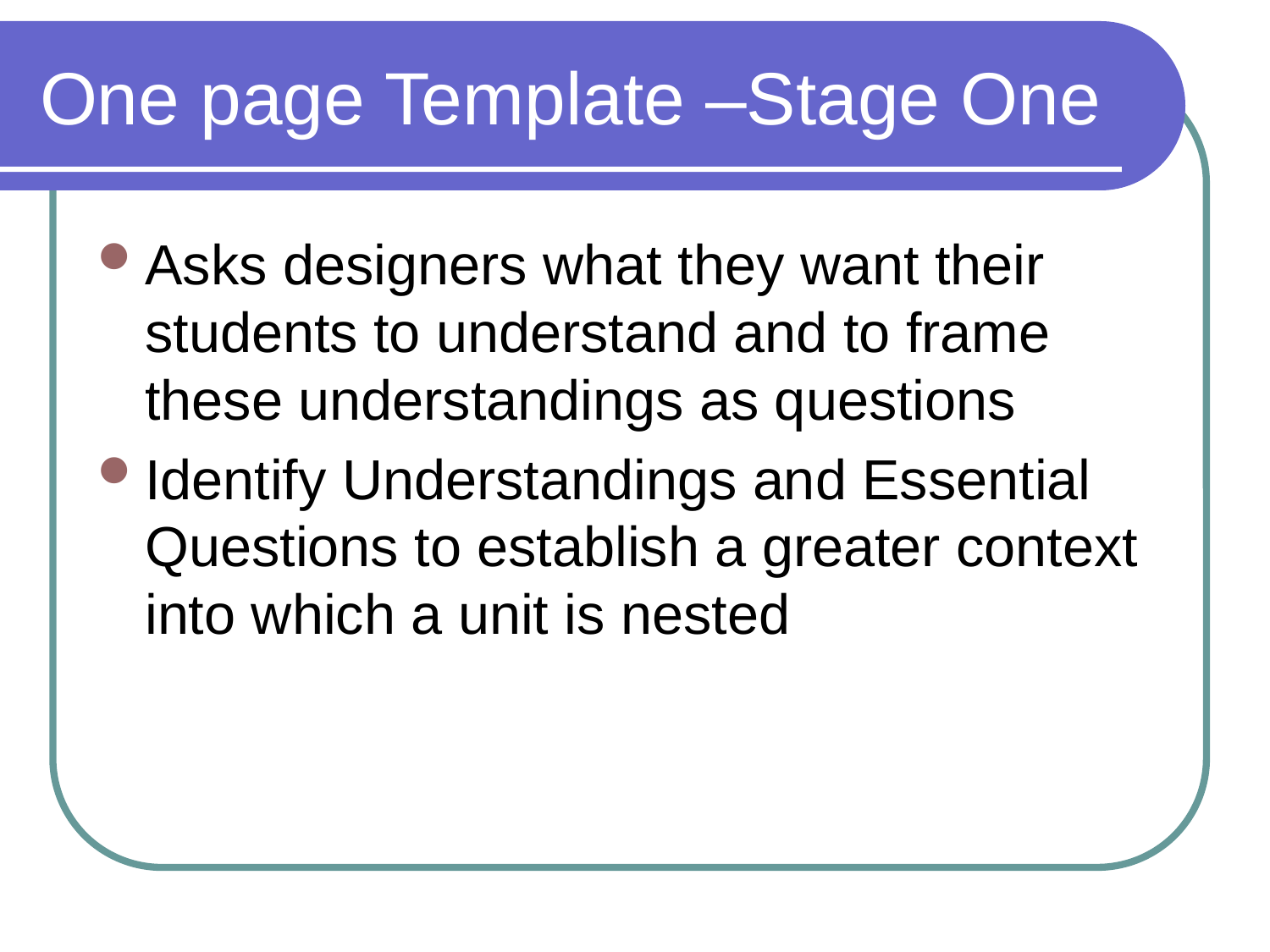

# One page Template –Stage One
Asks designers what they want their students to understand and to frame these understandings as questions
Identify Understandings and Essential Questions to establish a greater context into which a unit is nested